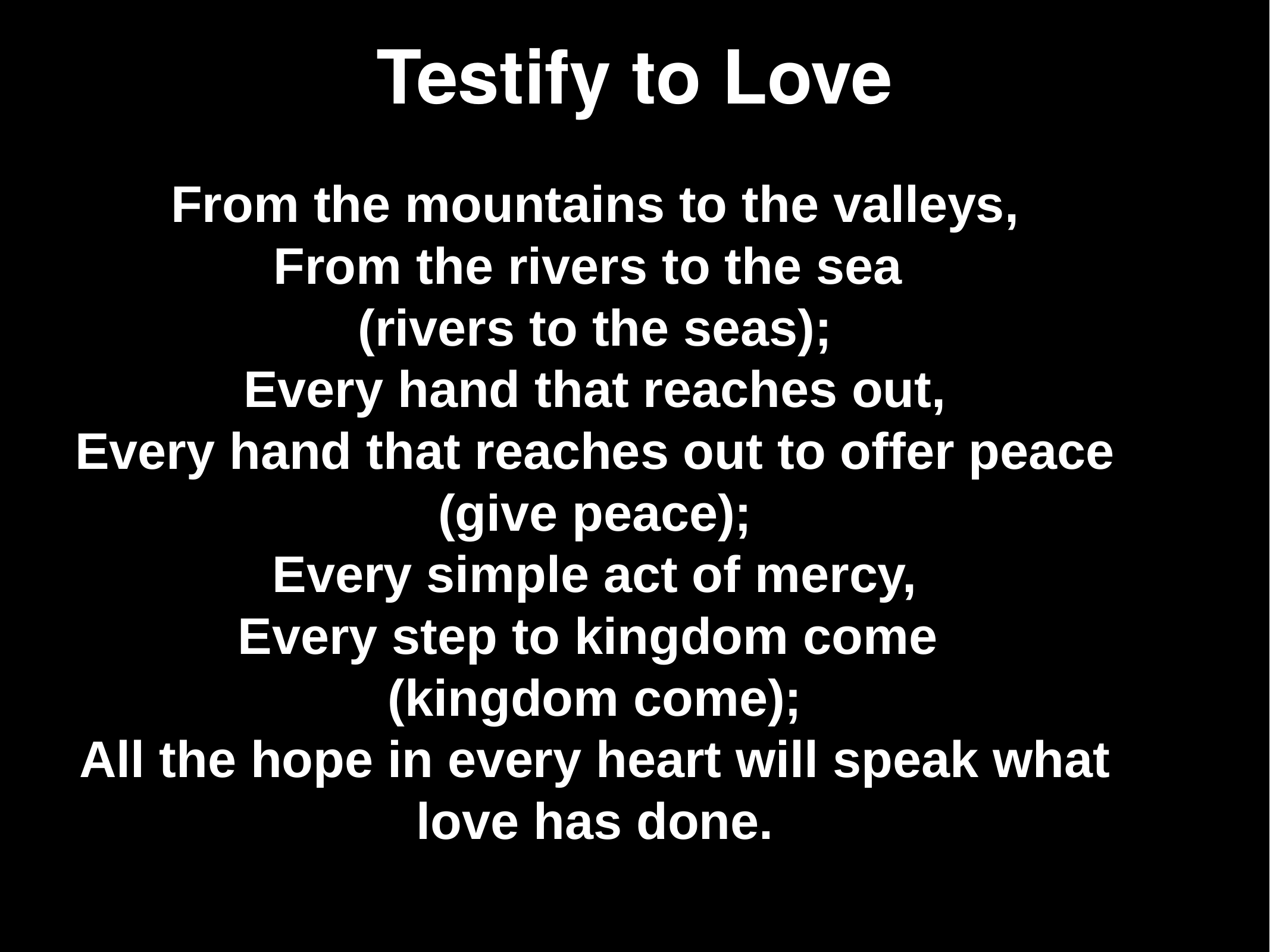

# Testify to Love
From the mountains to the valleys,
From the rivers to the sea
(rivers to the seas);
Every hand that reaches out,
Every hand that reaches out to offer peace (give peace);
Every simple act of mercy,
Every step to kingdom come
(kingdom come);
All the hope in every heart will speak what love has done.